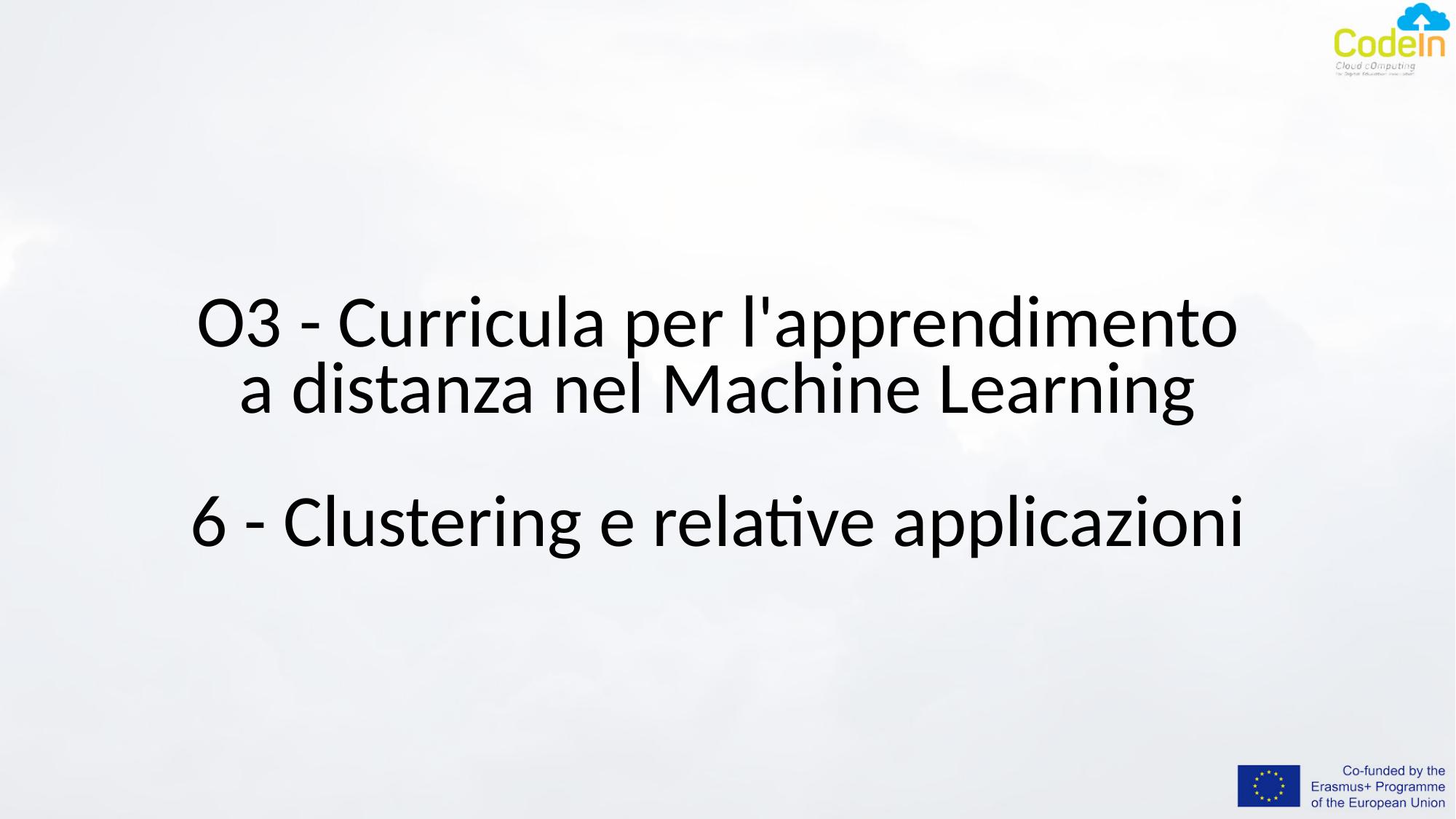

# O3 - Curricula per l'apprendimento a distanza nel Machine Learning 6 - Clustering e relative applicazioni